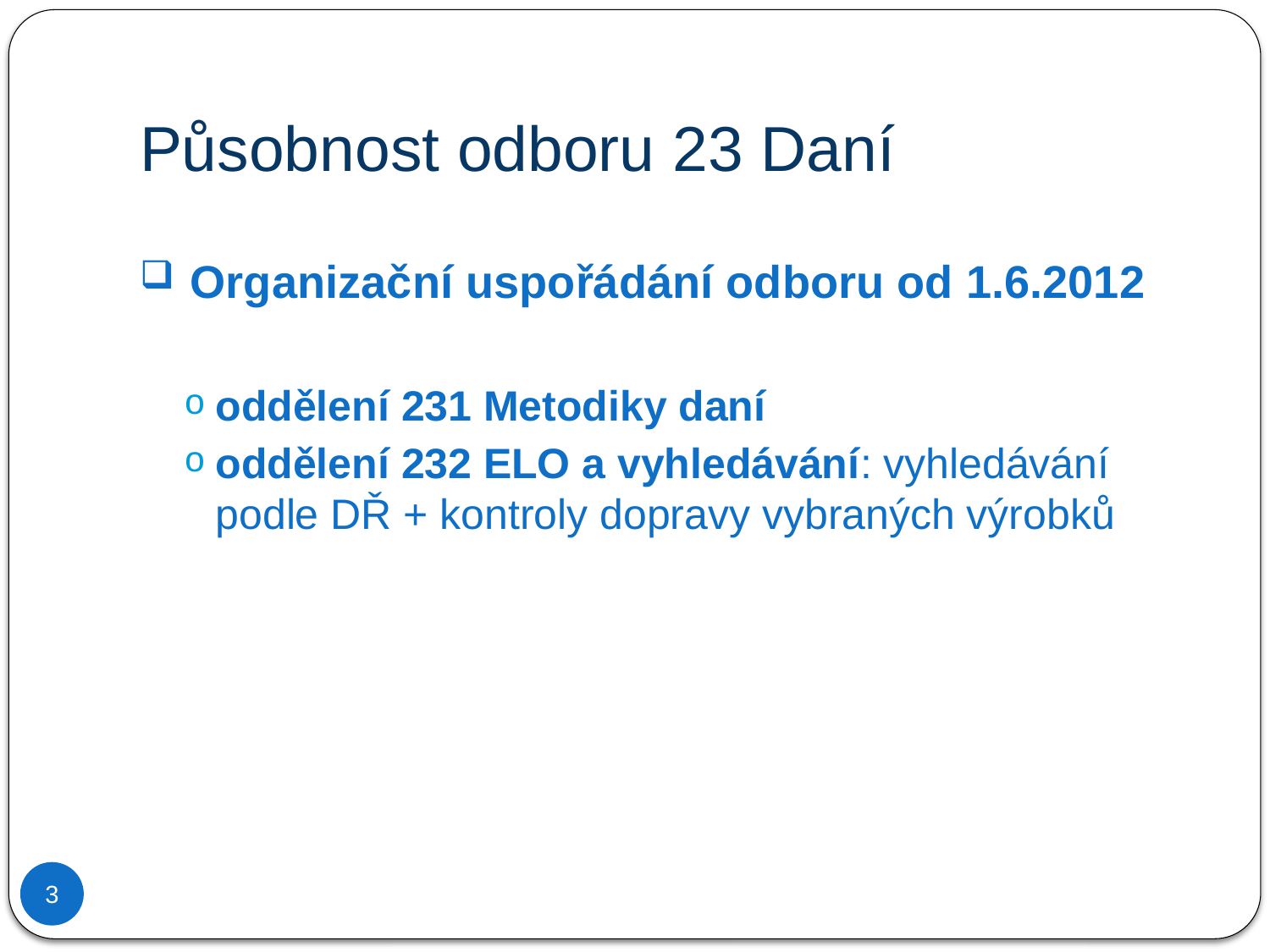

# Působnost odboru 23 Daní
 Organizační uspořádání odboru od 1.6.2012

oddělení 231 Metodiky daní
oddělení 232 ELO a vyhledávání: vyhledávání podle DŘ + kontroly dopravy vybraných výrobků

3